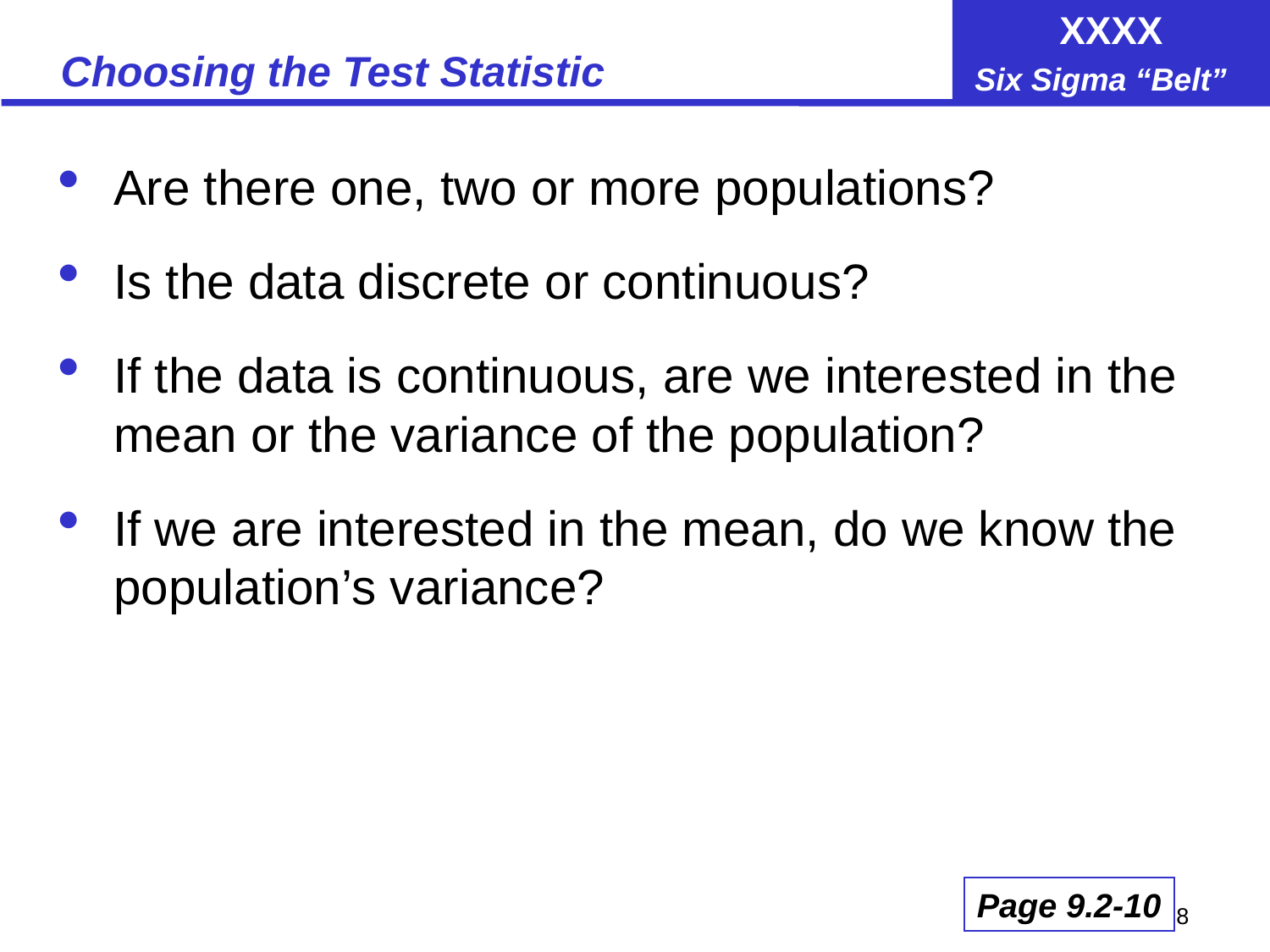

# Choosing the Test Statistic
Are there one, two or more populations?
Is the data discrete or continuous?
If the data is continuous, are we interested in the mean or the variance of the population?
If we are interested in the mean, do we know the population’s variance?
Page 9.2-10